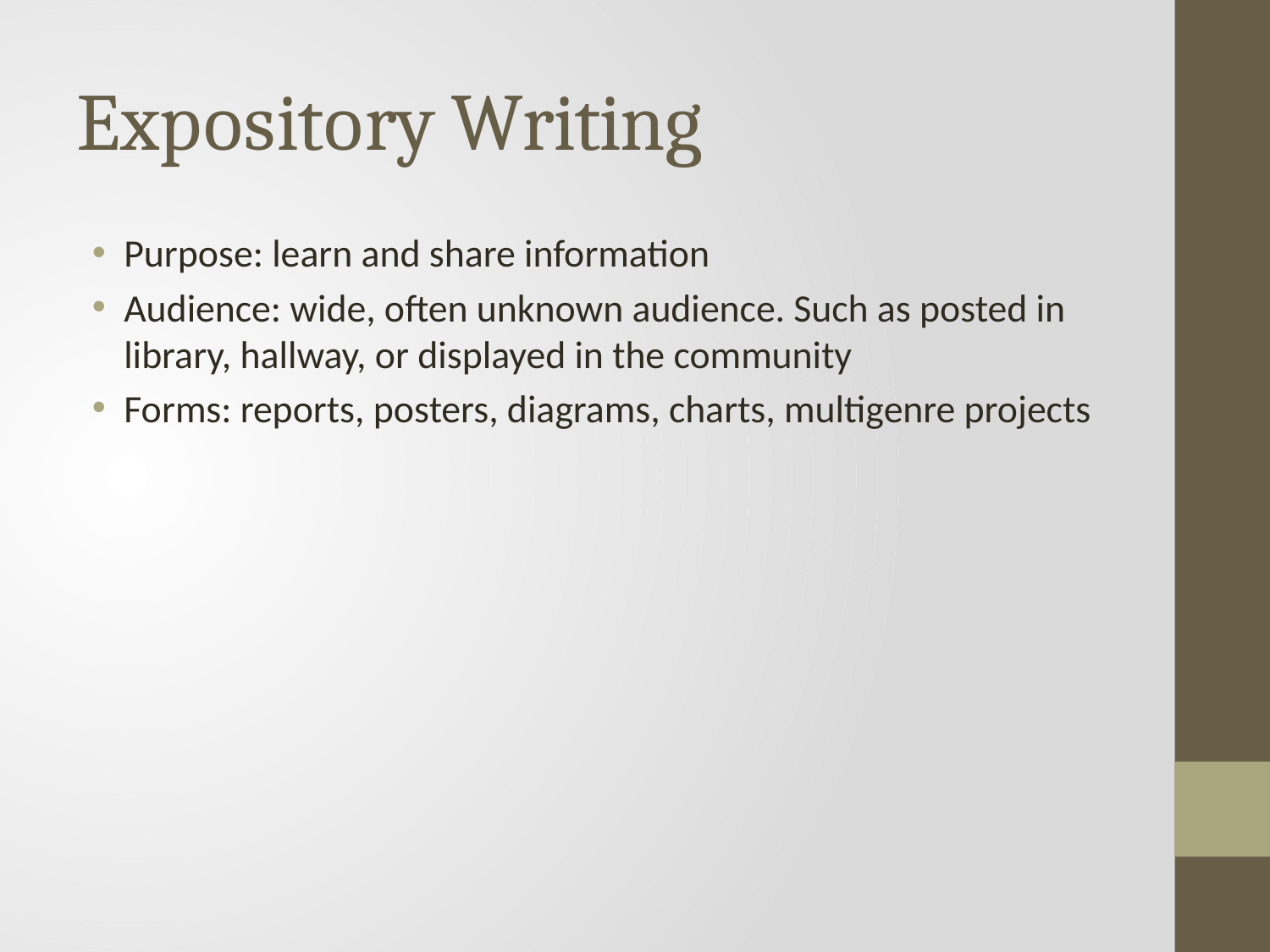

# Expository Writing
Purpose: learn and share information
Audience: wide, often unknown audience. Such as posted in library, hallway, or displayed in the community
Forms: reports, posters, diagrams, charts, multigenre projects